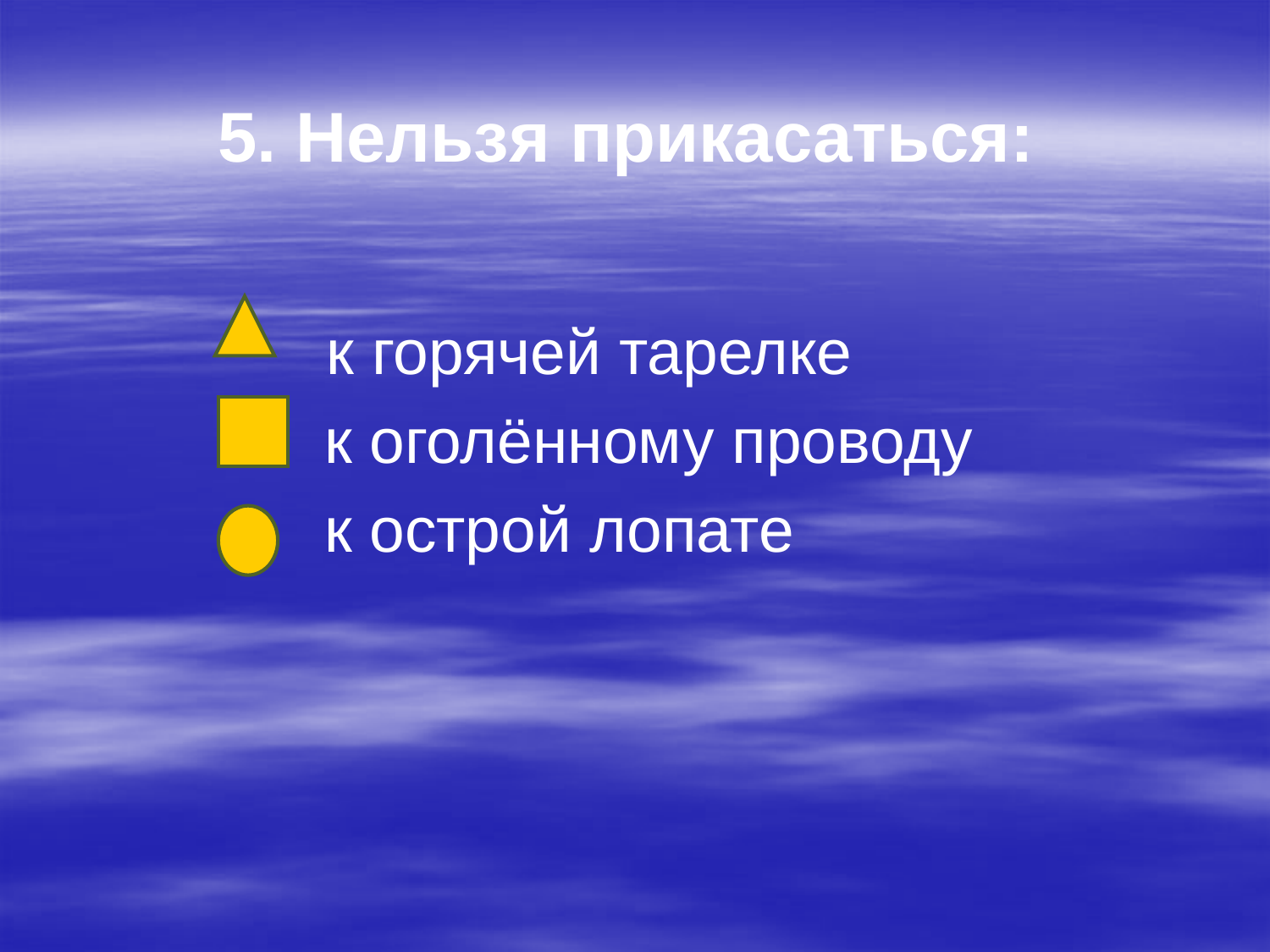

5. Нельзя прикасаться:

        к горячей тарелке
       к оголённому проводу
       к острой лопате